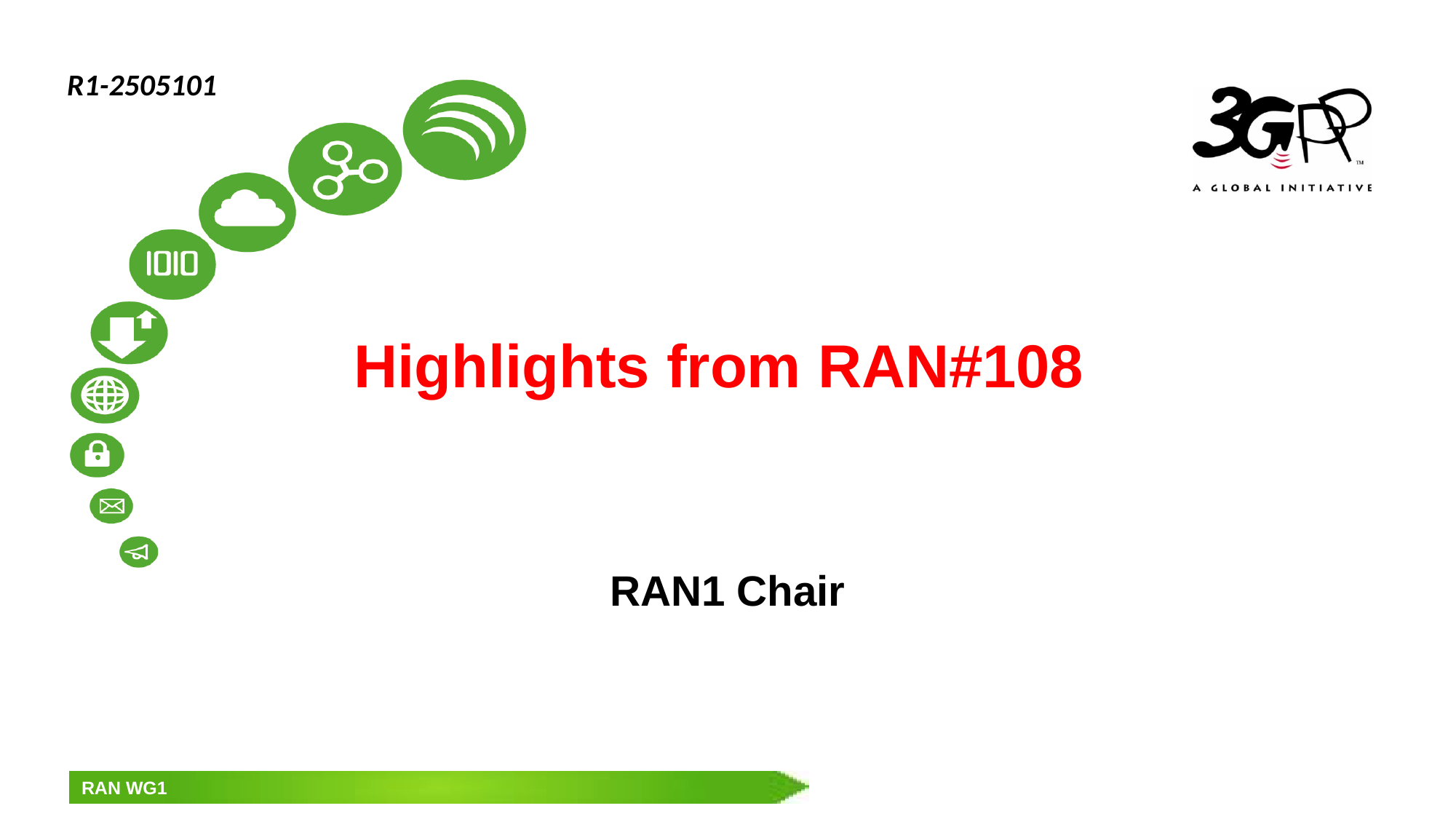

R1-2505101
# Highlights from RAN#108
RAN1 Chair